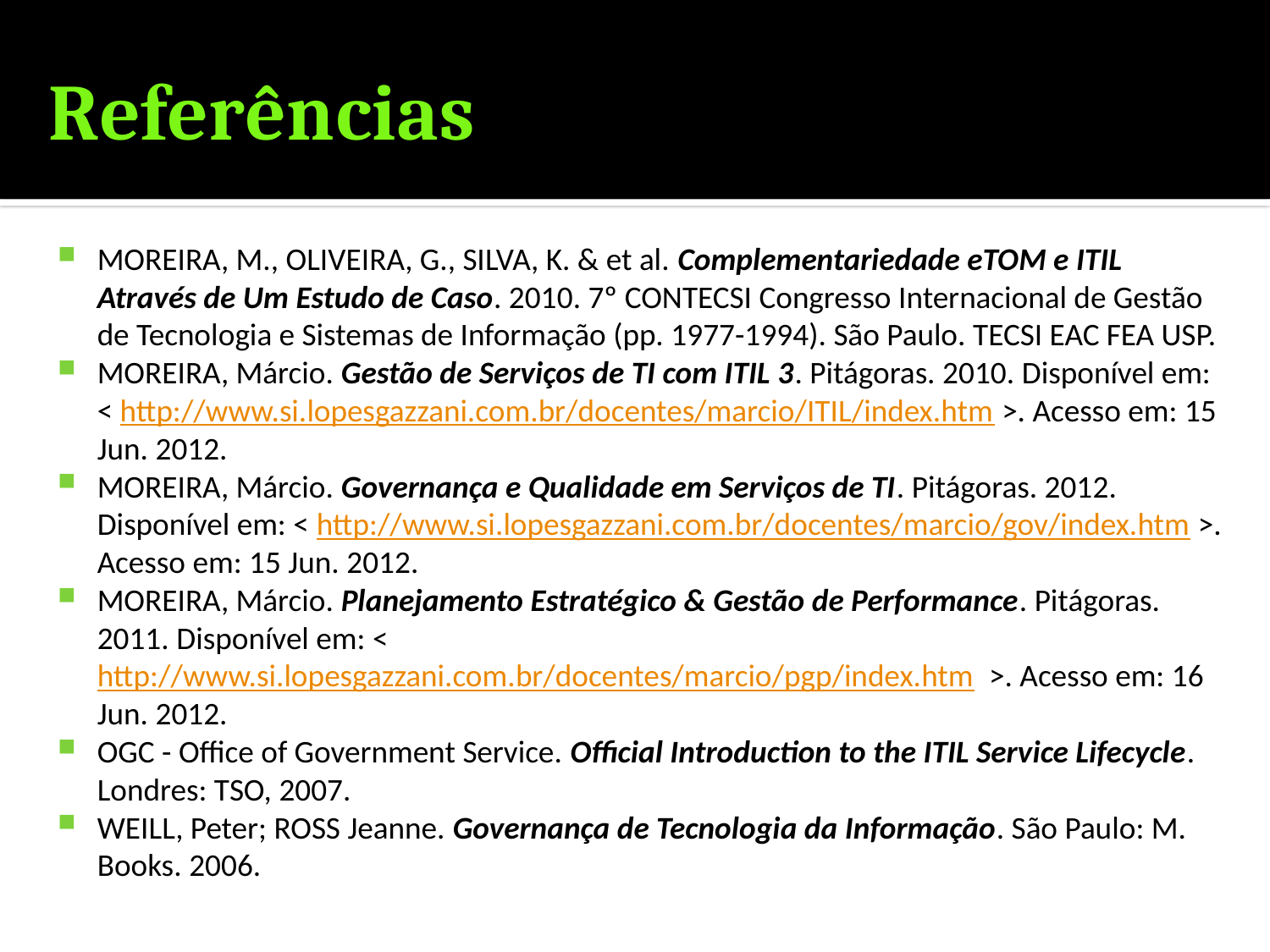

# Referências
MOREIRA, M., OLIVEIRA, G., SILVA, K. & et al. Complementariedade eTOM e ITIL Através de Um Estudo de Caso. 2010. 7º CONTECSI Congresso Internacional de Gestão de Tecnologia e Sistemas de Informação (pp. 1977-1994). São Paulo. TECSI EAC FEA USP.
MOREIRA, Márcio. Gestão de Serviços de TI com ITIL 3. Pitágoras. 2010. Disponível em: < http://www.si.lopesgazzani.com.br/docentes/marcio/ITIL/index.htm >. Acesso em: 15 Jun. 2012.
MOREIRA, Márcio. Governança e Qualidade em Serviços de TI. Pitágoras. 2012. Disponível em: < http://www.si.lopesgazzani.com.br/docentes/marcio/gov/index.htm >. Acesso em: 15 Jun. 2012.
MOREIRA, Márcio. Planejamento Estratégico & Gestão de Performance. Pitágoras. 2011. Disponível em: < http://www.si.lopesgazzani.com.br/docentes/marcio/pgp/index.htm  >. Acesso em: 16 Jun. 2012.
OGC - Office of Government Service. Official Introduction to the ITIL Service Lifecycle. Londres: TSO, 2007.
WEILL, Peter; ROSS Jeanne. Governança de Tecnologia da Informação. São Paulo: M. Books. 2006.